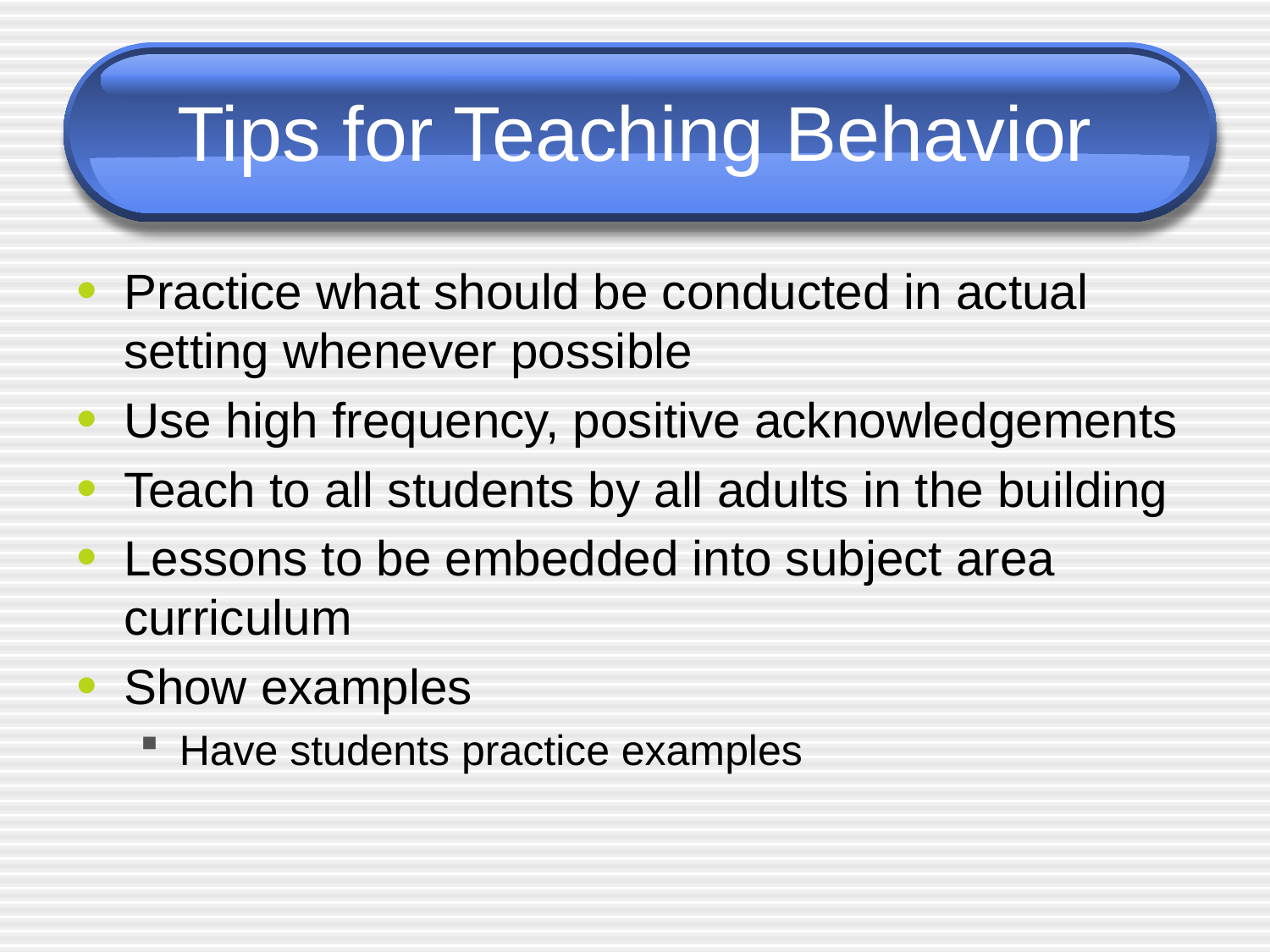

# Tips for Teaching Behavior
Practice what should be conducted in actual setting whenever possible
Use high frequency, positive acknowledgements
Teach to all students by all adults in the building
Lessons to be embedded into subject area curriculum
Show examples
Have students practice examples